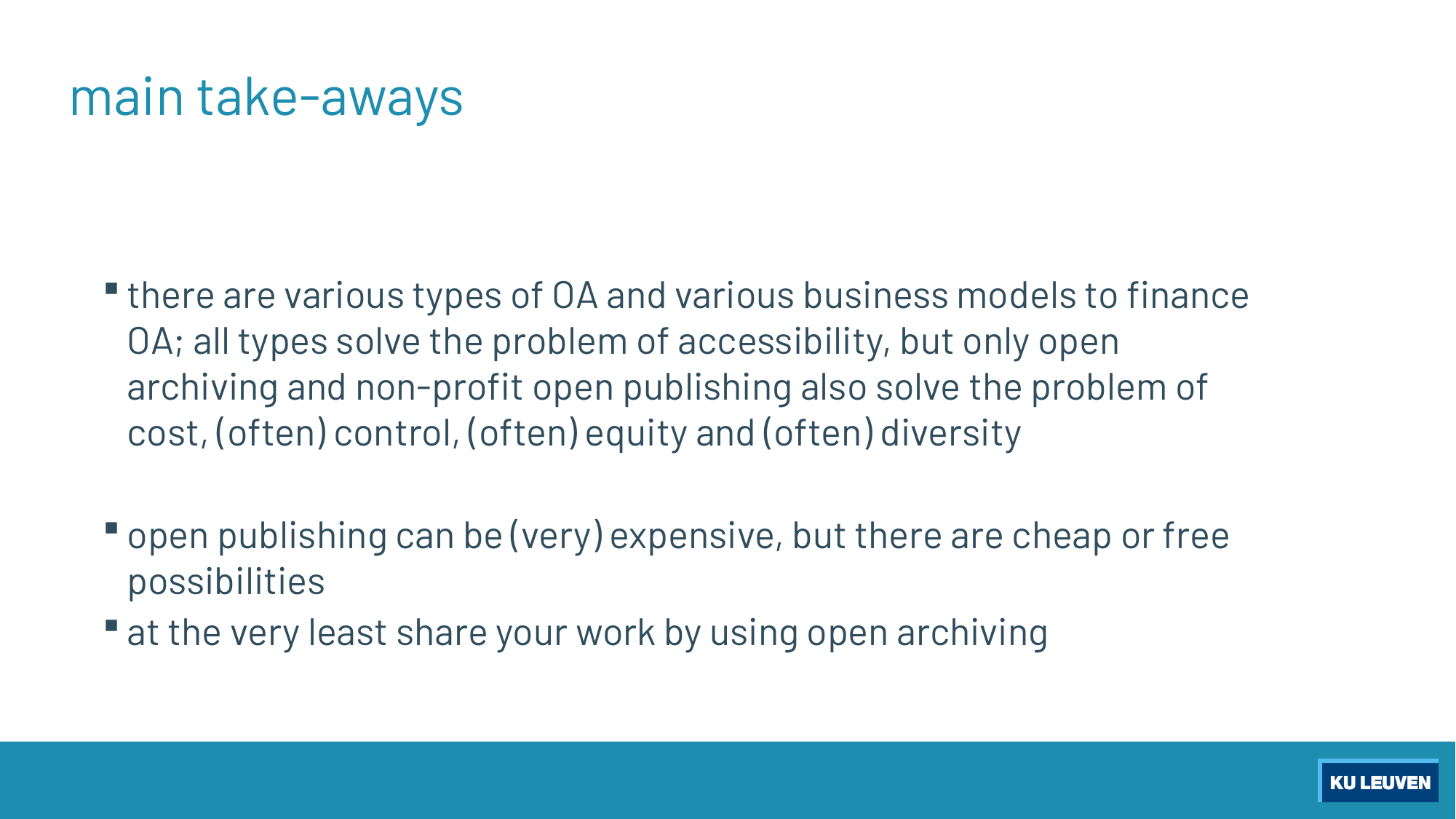

# main take-aways

there are various types of OA and various business models to finance OA; all types solve the problem of accessibility, but only open archiving and non-profit open publishing also solve the problem of cost, (often) control, (often) equity and (often) diversity

open publishing can be (very) expensive, but there are cheap or free possibilities
at the very least share your work by using open archiving